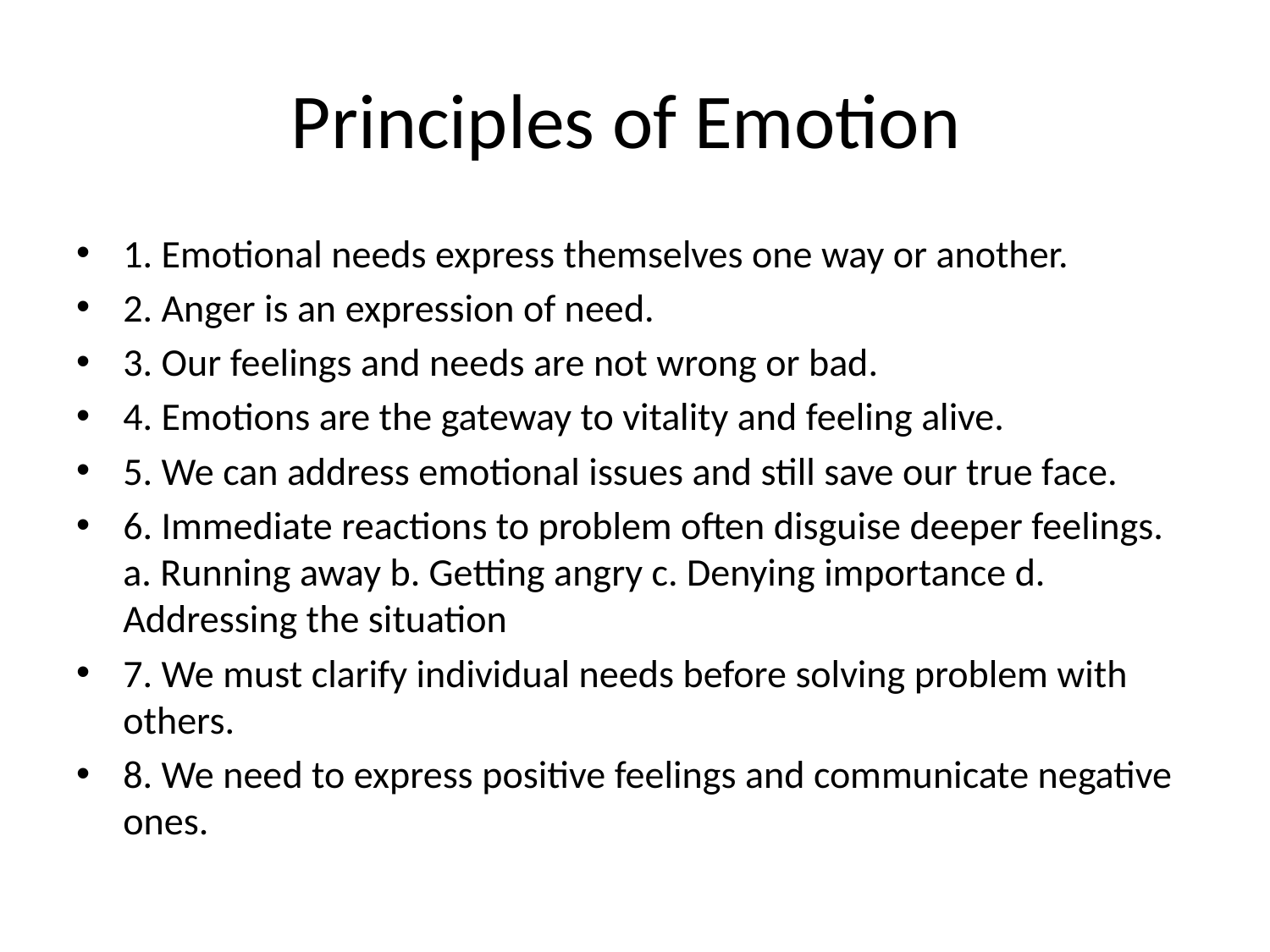

# Principles of Emotion
1. Emotional needs express themselves one way or another.
2. Anger is an expression of need.
3. Our feelings and needs are not wrong or bad.
4. Emotions are the gateway to vitality and feeling alive.
5. We can address emotional issues and still save our true face.
6. Immediate reactions to problem often disguise deeper feelings. a. Running away b. Getting angry c. Denying importance d. Addressing the situation
7. We must clarify individual needs before solving problem with others.
8. We need to express positive feelings and communicate negative ones.